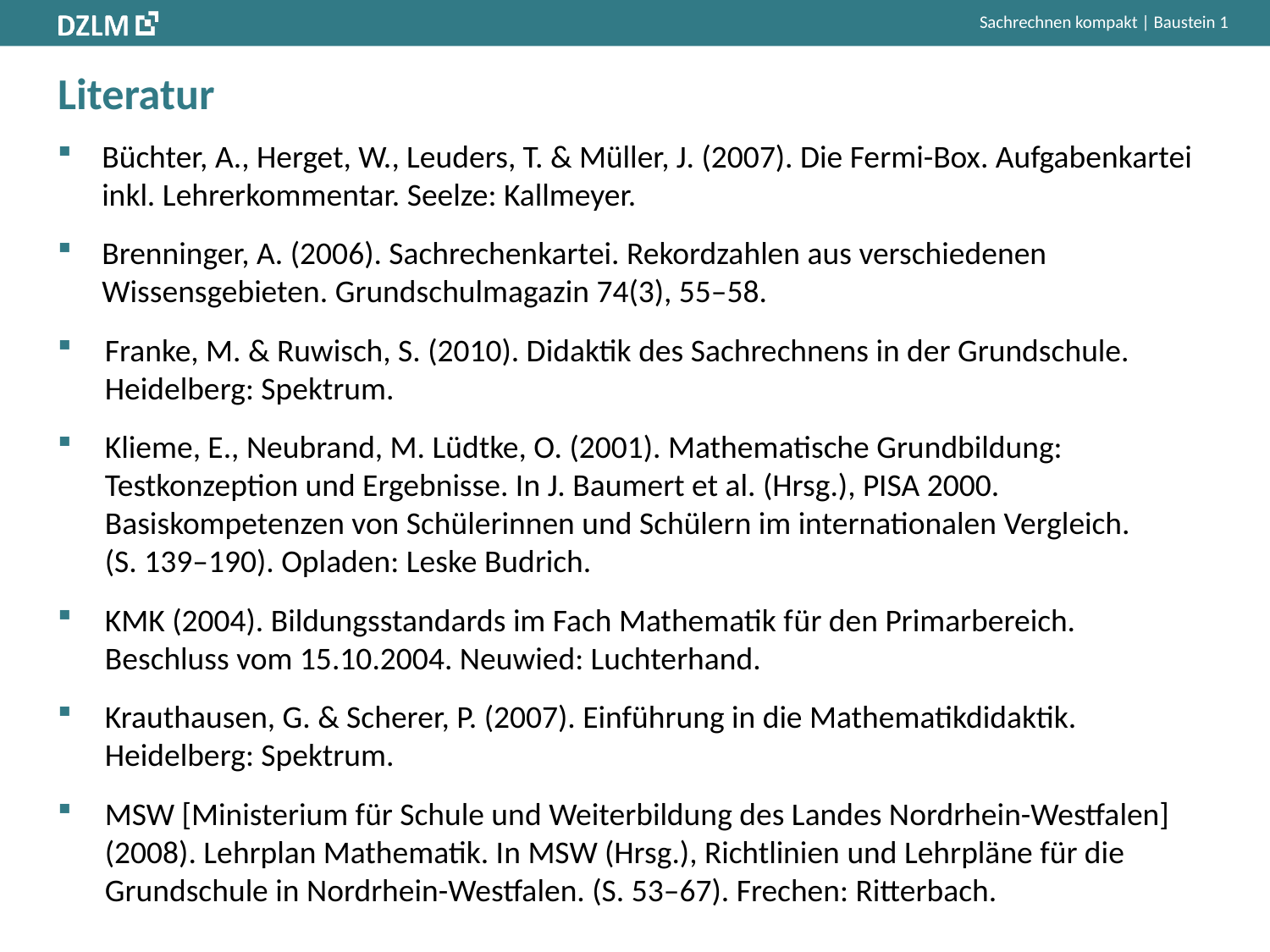

# Literatur
Büchter, A., Herget, W., Leuders, T. & Müller, J. (2007). Die Fermi-Box. Aufgabenkartei inkl. Lehrerkommentar. Seelze: Kallmeyer.
Brenninger, A. (2006). Sachrechenkartei. Rekordzahlen aus verschiedenen Wissensgebieten. Grundschulmagazin 74(3), 55–58.
Franke, M. & Ruwisch, S. (2010). Didaktik des Sachrechnens in der Grundschule. Heidelberg: Spektrum.
Klieme, E., Neubrand, M. Lüdtke, O. (2001). Mathematische Grundbildung: Testkonzeption und Ergebnisse. In J. Baumert et al. (Hrsg.), PISA 2000. Basiskompetenzen von Schülerinnen und Schülern im internationalen Vergleich.
(S. 139–190). Opladen: Leske Budrich.
KMK (2004). Bildungsstandards im Fach Mathematik für den Primarbereich. Beschluss vom 15.10.2004. Neuwied: Luchterhand.
Krauthausen, G. & Scherer, P. (2007). Einführung in die Mathematikdidaktik. Heidelberg: Spektrum.
MSW [Ministerium für Schule und Weiterbildung des Landes Nordrhein-Westfalen] (2008). Lehrplan Mathematik. In MSW (Hrsg.), Richtlinien und Lehrpläne für die Grundschule in Nordrhein-Westfalen. (S. 53–67). Frechen: Ritterbach.